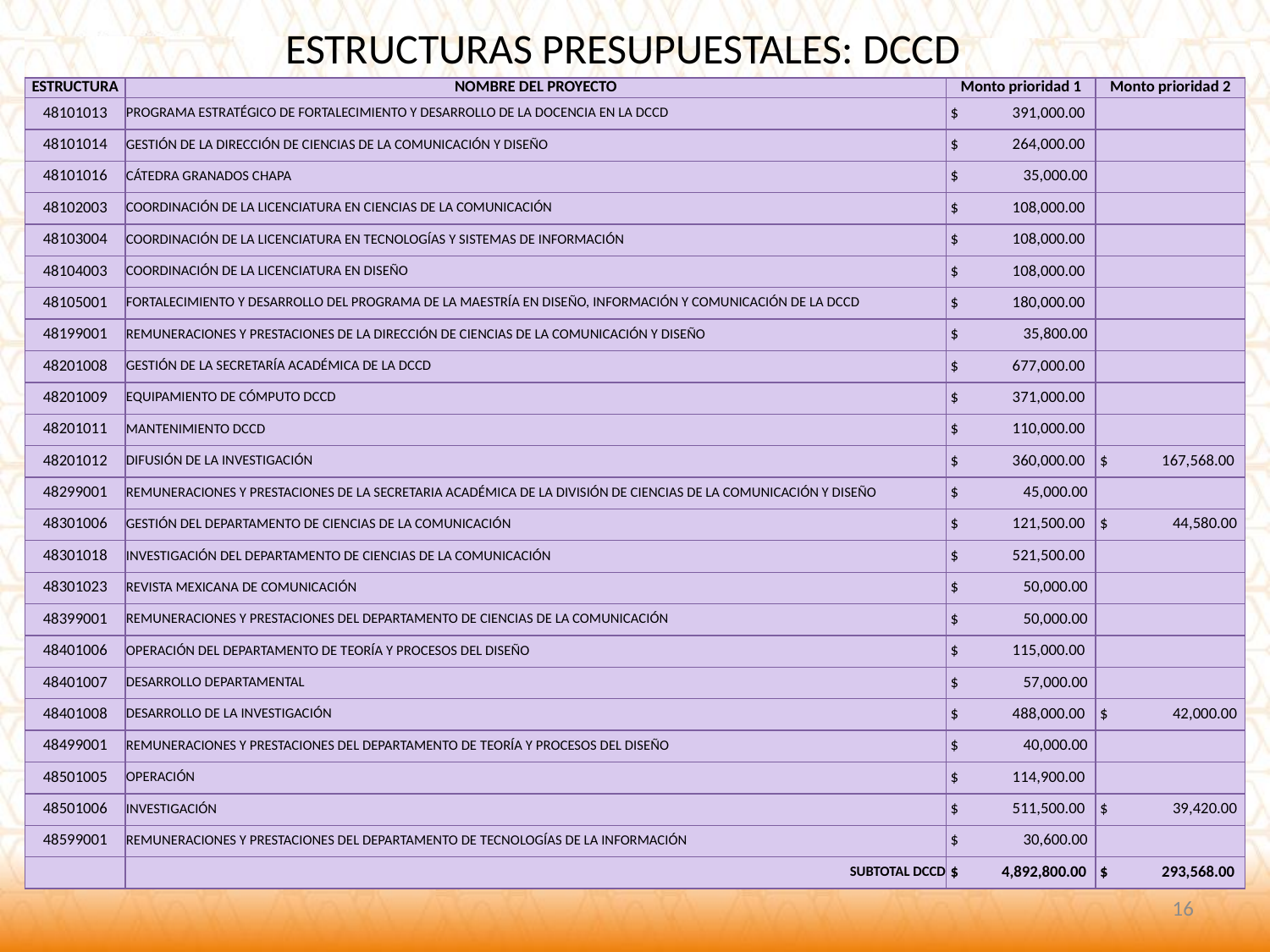

ESTRUCTURAS PRESUPUESTALES: DCCD
| ESTRUCTURA | NOMBRE DEL PROYECTO | Monto prioridad 1 | Monto prioridad 2 |
| --- | --- | --- | --- |
| 48101013 | PROGRAMA ESTRATÉGICO DE FORTALECIMIENTO Y DESARROLLO DE LA DOCENCIA EN LA DCCD | $ 391,000.00 |  |
| 48101014 | GESTIÓN DE LA DIRECCIÓN DE CIENCIAS DE LA COMUNICACIÓN Y DISEÑO | $ 264,000.00 |  |
| 48101016 | CÁTEDRA GRANADOS CHAPA | $ 35,000.00 |  |
| 48102003 | COORDINACIÓN DE LA LICENCIATURA EN CIENCIAS DE LA COMUNICACIÓN | $ 108,000.00 |  |
| 48103004 | COORDINACIÓN DE LA LICENCIATURA EN TECNOLOGÍAS Y SISTEMAS DE INFORMACIÓN | $ 108,000.00 |  |
| 48104003 | COORDINACIÓN DE LA LICENCIATURA EN DISEÑO | $ 108,000.00 |  |
| 48105001 | FORTALECIMIENTO Y DESARROLLO DEL PROGRAMA DE LA MAESTRÍA EN DISEÑO, INFORMACIÓN Y COMUNICACIÓN DE LA DCCD | $ 180,000.00 |  |
| 48199001 | REMUNERACIONES Y PRESTACIONES DE LA DIRECCIÓN DE CIENCIAS DE LA COMUNICACIÓN Y DISEÑO | $ 35,800.00 |  |
| 48201008 | GESTIÓN DE LA SECRETARÍA ACADÉMICA DE LA DCCD | $ 677,000.00 |  |
| 48201009 | EQUIPAMIENTO DE CÓMPUTO DCCD | $ 371,000.00 |  |
| 48201011 | MANTENIMIENTO DCCD | $ 110,000.00 |  |
| 48201012 | DIFUSIÓN DE LA INVESTIGACIÓN | $ 360,000.00 | $ 167,568.00 |
| 48299001 | REMUNERACIONES Y PRESTACIONES DE LA SECRETARIA ACADÉMICA DE LA DIVISIÓN DE CIENCIAS DE LA COMUNICACIÓN Y DISEÑO | $ 45,000.00 |  |
| 48301006 | GESTIÓN DEL DEPARTAMENTO DE CIENCIAS DE LA COMUNICACIÓN | $ 121,500.00 | $ 44,580.00 |
| 48301018 | INVESTIGACIÓN DEL DEPARTAMENTO DE CIENCIAS DE LA COMUNICACIÓN | $ 521,500.00 |  |
| 48301023 | REVISTA MEXICANA DE COMUNICACIÓN | $ 50,000.00 |  |
| 48399001 | REMUNERACIONES Y PRESTACIONES DEL DEPARTAMENTO DE CIENCIAS DE LA COMUNICACIÓN | $ 50,000.00 |  |
| 48401006 | OPERACIÓN DEL DEPARTAMENTO DE TEORÍA Y PROCESOS DEL DISEÑO | $ 115,000.00 |  |
| 48401007 | DESARROLLO DEPARTAMENTAL | $ 57,000.00 |  |
| 48401008 | DESARROLLO DE LA INVESTIGACIÓN | $ 488,000.00 | $ 42,000.00 |
| 48499001 | REMUNERACIONES Y PRESTACIONES DEL DEPARTAMENTO DE TEORÍA Y PROCESOS DEL DISEÑO | $ 40,000.00 |  |
| 48501005 | OPERACIÓN | $ 114,900.00 |  |
| 48501006 | INVESTIGACIÓN | $ 511,500.00 | $ 39,420.00 |
| 48599001 | REMUNERACIONES Y PRESTACIONES DEL DEPARTAMENTO DE TECNOLOGÍAS DE LA INFORMACIÓN | $ 30,600.00 |  |
|  | SUBTOTAL DCCD | $ 4,892,800.00 | $ 293,568.00 |
16